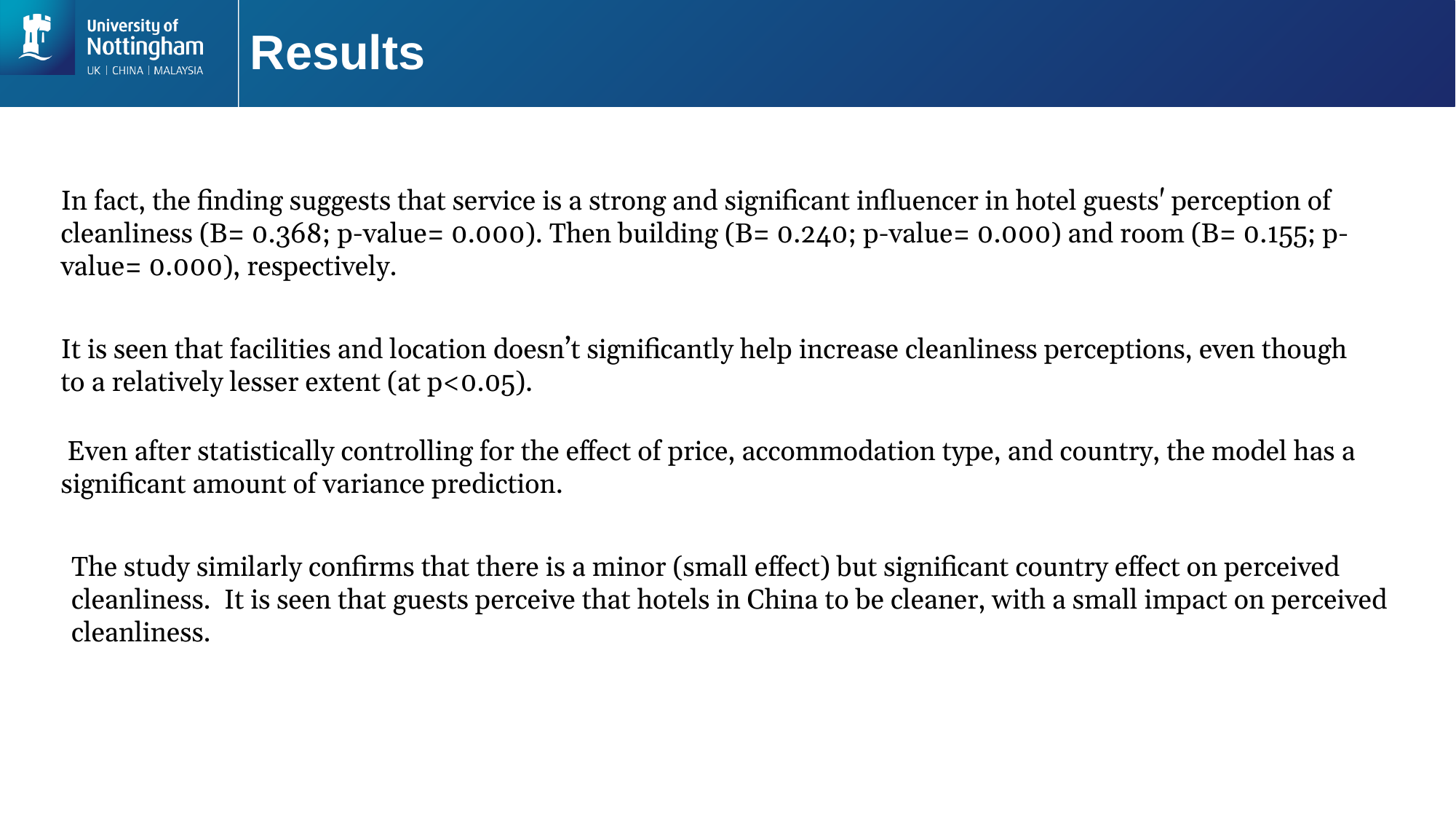

# Results
In fact, the finding suggests that service is a strong and significant influencer in hotel guests' perception of cleanliness (B= 0.368; p-value= 0.000). Then building (B= 0.240; p-value= 0.000) and room (B= 0.155; p-value= 0.000), respectively.
It is seen that facilities and location doesn’t significantly help increase cleanliness perceptions, even though to a relatively lesser extent (at p<0.05).
 Even after statistically controlling for the effect of price, accommodation type, and country, the model has a significant amount of variance prediction.
The study similarly confirms that there is a minor (small effect) but significant country effect on perceived cleanliness.  It is seen that guests perceive that hotels in China to be cleaner, with a small impact on perceived cleanliness.